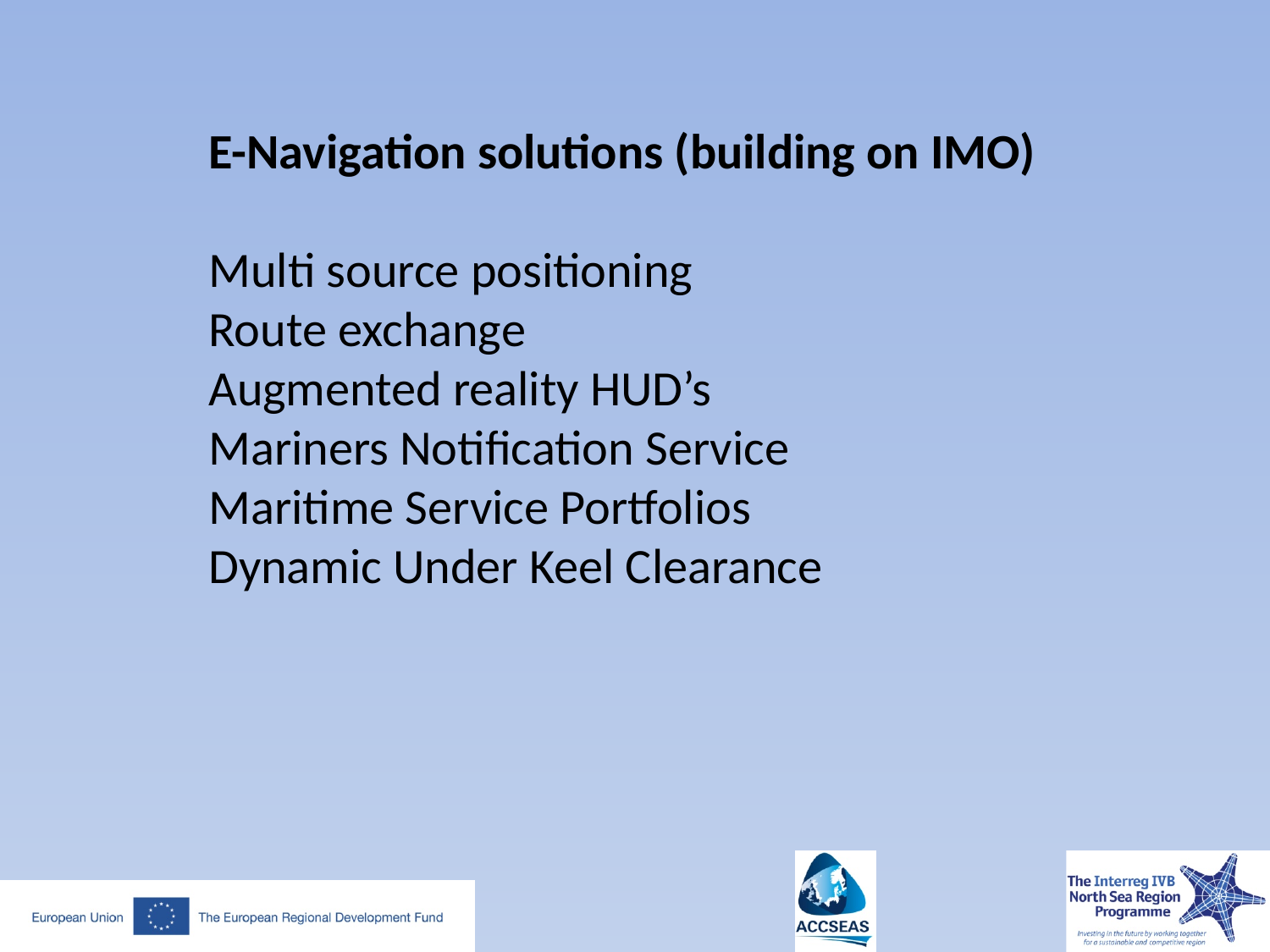

E-Navigation solutions (building on IMO)

Multi source positioning
Route exchange
Augmented reality HUD’s
Mariners Notification Service
Maritime Service Portfolios
Dynamic Under Keel Clearance